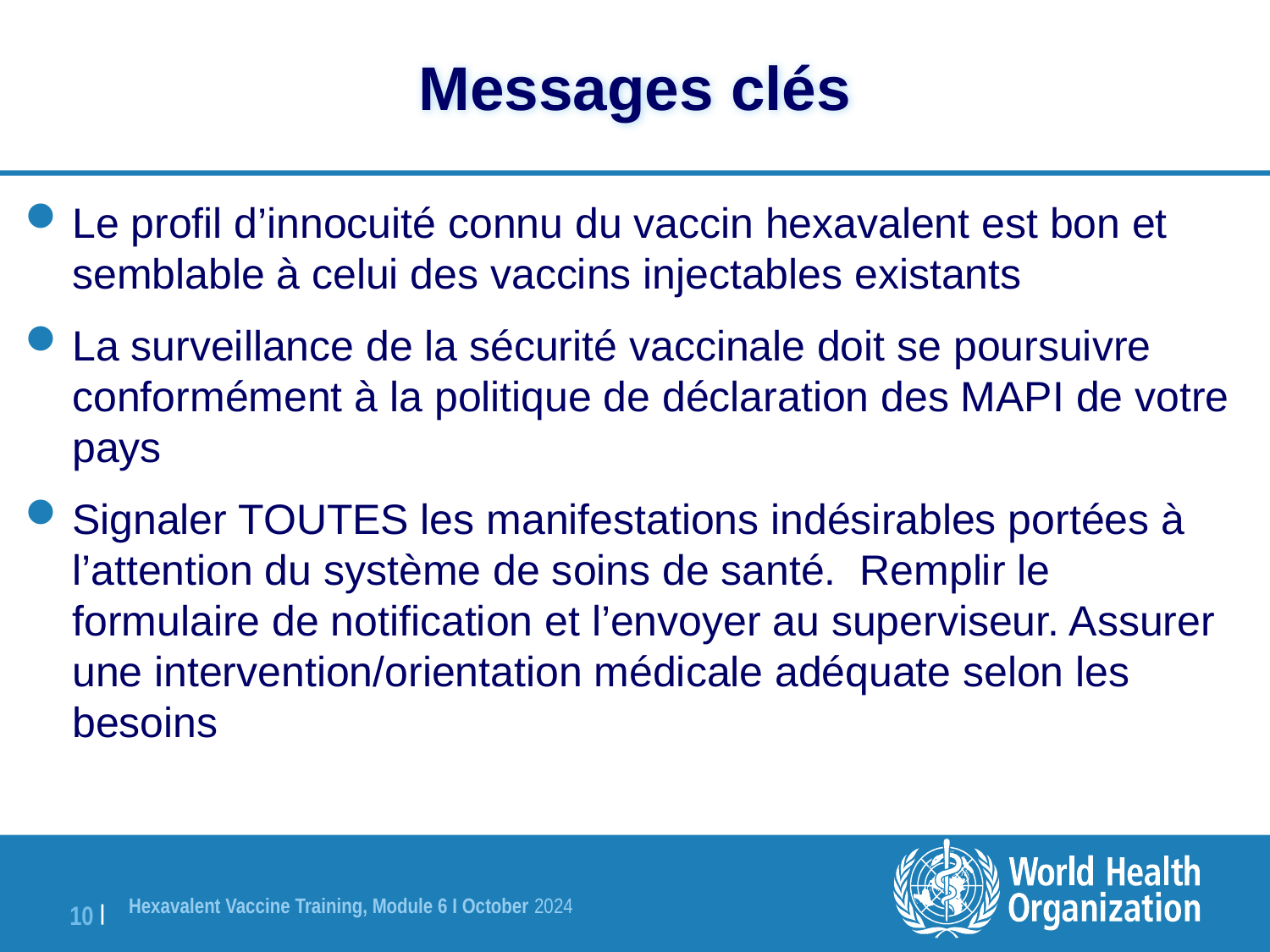

Messages clés
Le profil d’innocuité connu du vaccin hexavalent est bon et semblable à celui des vaccins injectables existants
La surveillance de la sécurité vaccinale doit se poursuivre conformément à la politique de déclaration des MAPI de votre pays
Signaler TOUTES les manifestations indésirables portées à l’attention du système de soins de santé.  Remplir le formulaire de notification et l’envoyer au superviseur. Assurer une intervention/orientation médicale adéquate selon les besoins